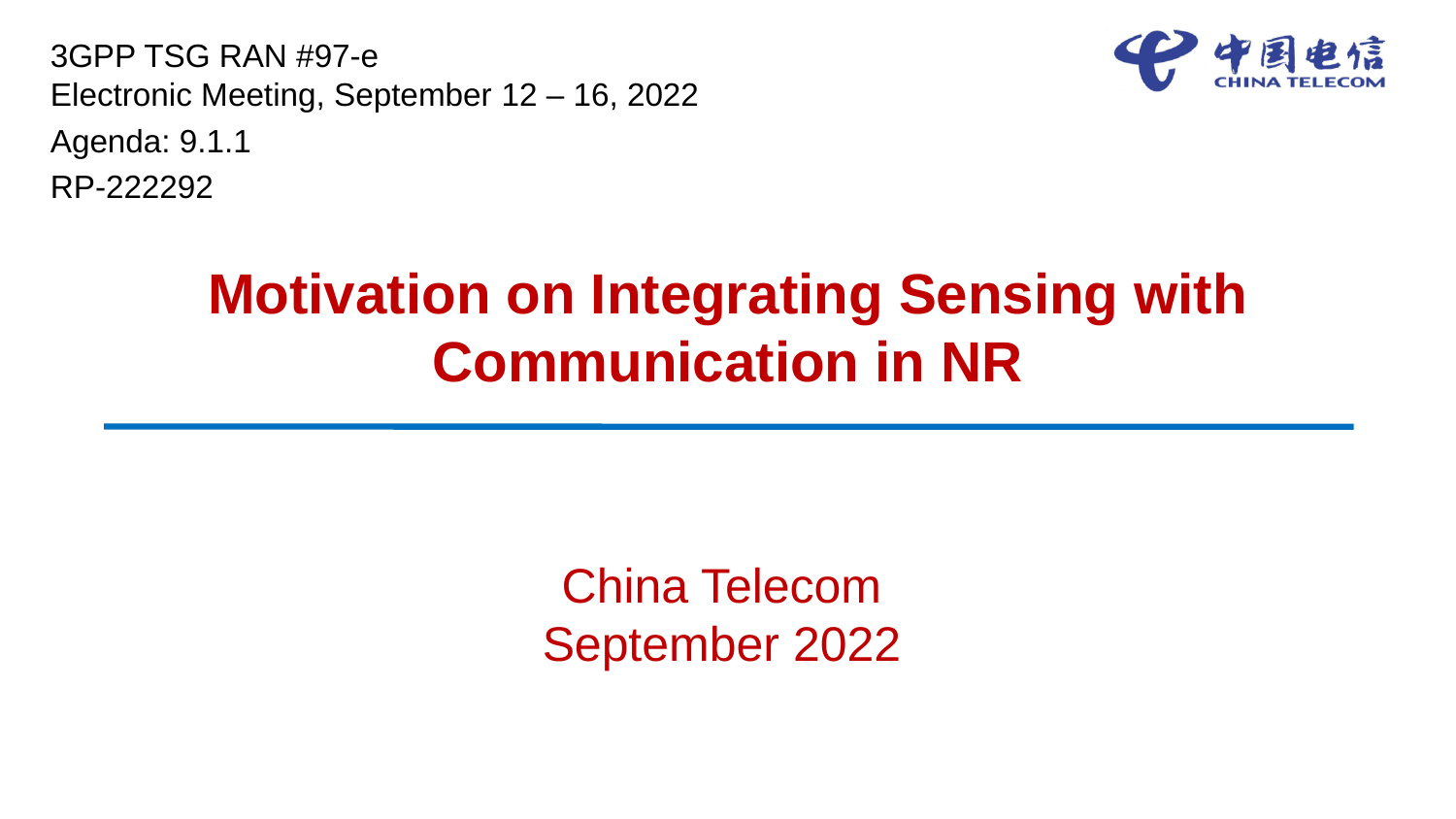

3GPP TSG RAN #97-e
Electronic Meeting, September 12 – 16, 2022
Agenda: 9.1.1
RP-222292
# Motivation on Integrating Sensing with Communication in NR
China Telecom
September 2022